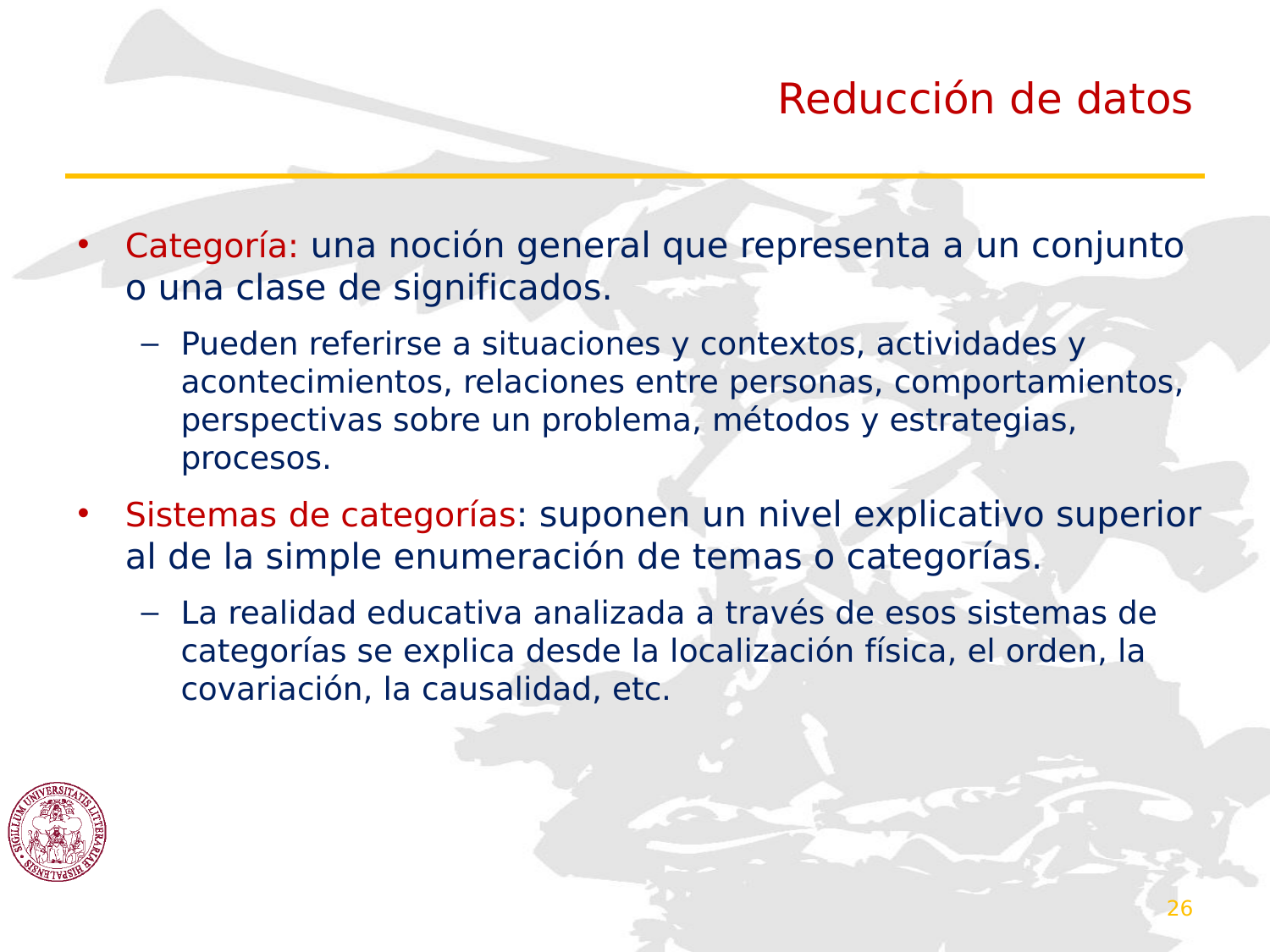

# Reducción de datos
Categoría: una noción general que representa a un conjunto o una clase de significados.
Pueden referirse a situaciones y contextos, actividades y acontecimientos, relaciones entre personas, comportamientos, perspectivas sobre un problema, métodos y estrategias, procesos.
Sistemas de categorías: suponen un nivel explicativo superior al de la simple enumeración de temas o categorías.
La realidad educativa analizada a través de esos sistemas de categorías se explica desde la localización física, el orden, la covariación, la causalidad, etc.

26